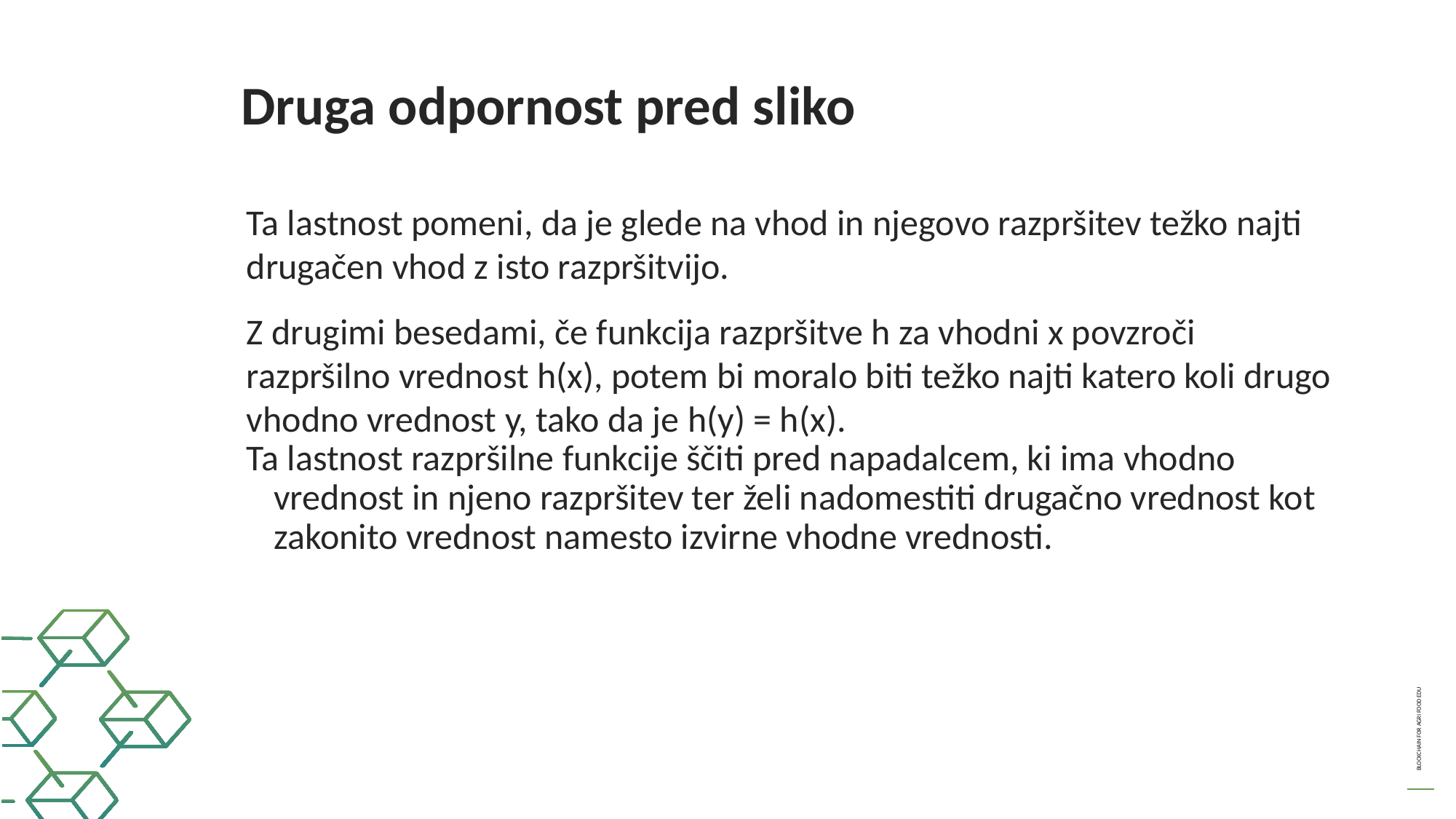

Druga odpornost pred sliko
Ta lastnost pomeni, da je glede na vhod in njegovo razpršitev težko najti drugačen vhod z isto razpršitvijo.
Z drugimi besedami, če funkcija razpršitve h za vhodni x povzroči razpršilno vrednost h(x), potem bi moralo biti težko najti katero koli drugo vhodno vrednost y, tako da je h(y) = h(x).
Ta lastnost razpršilne funkcije ščiti pred napadalcem, ki ima vhodno vrednost in njeno razpršitev ter želi nadomestiti drugačno vrednost kot zakonito vrednost namesto izvirne vhodne vrednosti.